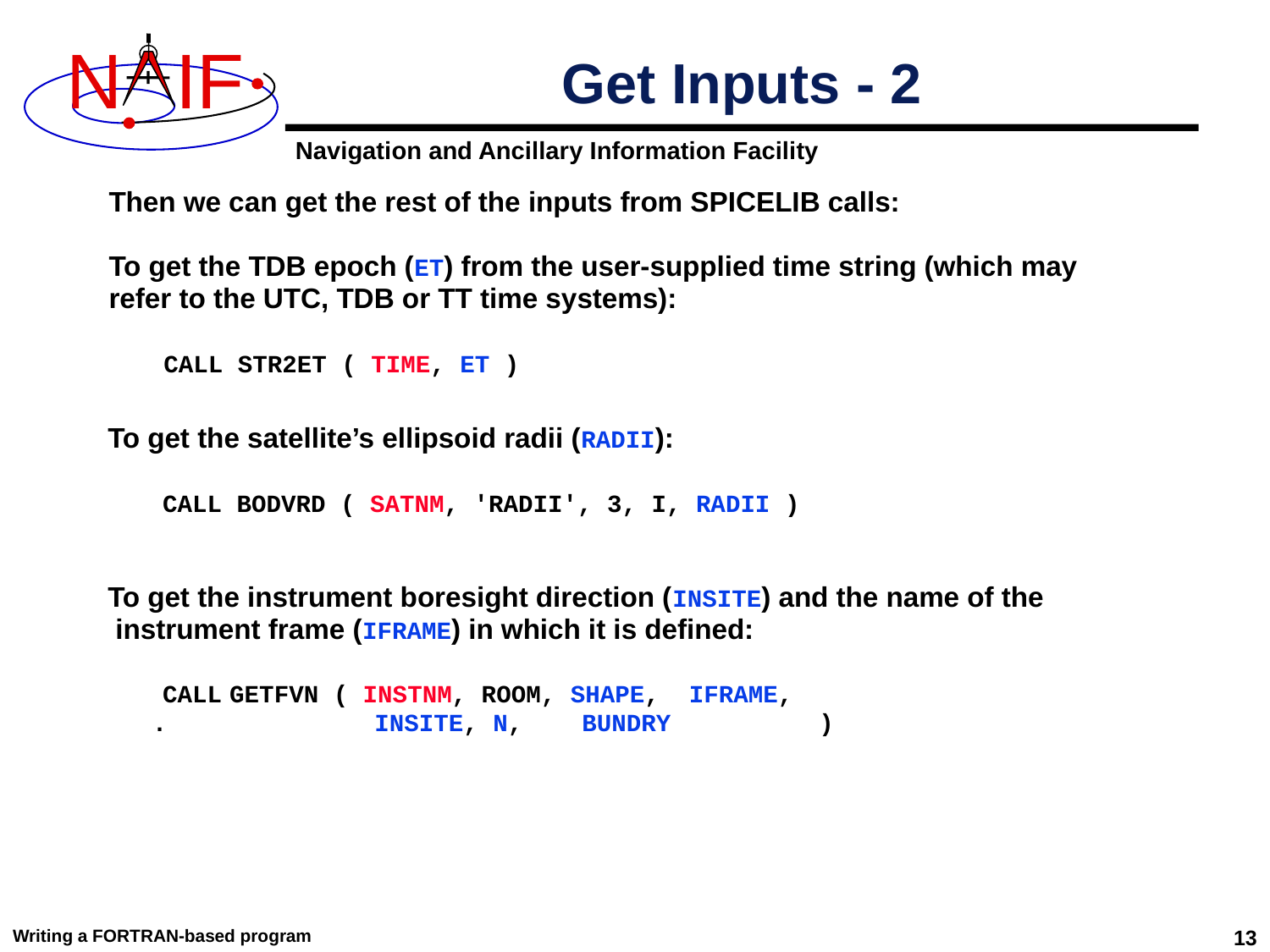

# Get Inputs - 2
Then we can get the rest of the inputs from SPICELIB calls:

To get the TDB epoch (ET) from the user-supplied time string (which may
refer to the UTC, TDB or TT time systems):

       CALL STR2ET ( TIME, ET )

To get the satellite’s ellipsoid radii (RADII):

       CALL BODVRD ( SATNM, 'RADII', 3, I, RADII )

To get the instrument boresight direction (INSITE) and the name of the
 instrument frame (IFRAME) in which it is defined:

       CALL GETFVN ( INSTNM, ROOM, SHAPE,  IFRAME,
   .              INSITE, N,    BUNDRY          )
Writing a FORTRAN-based program
13